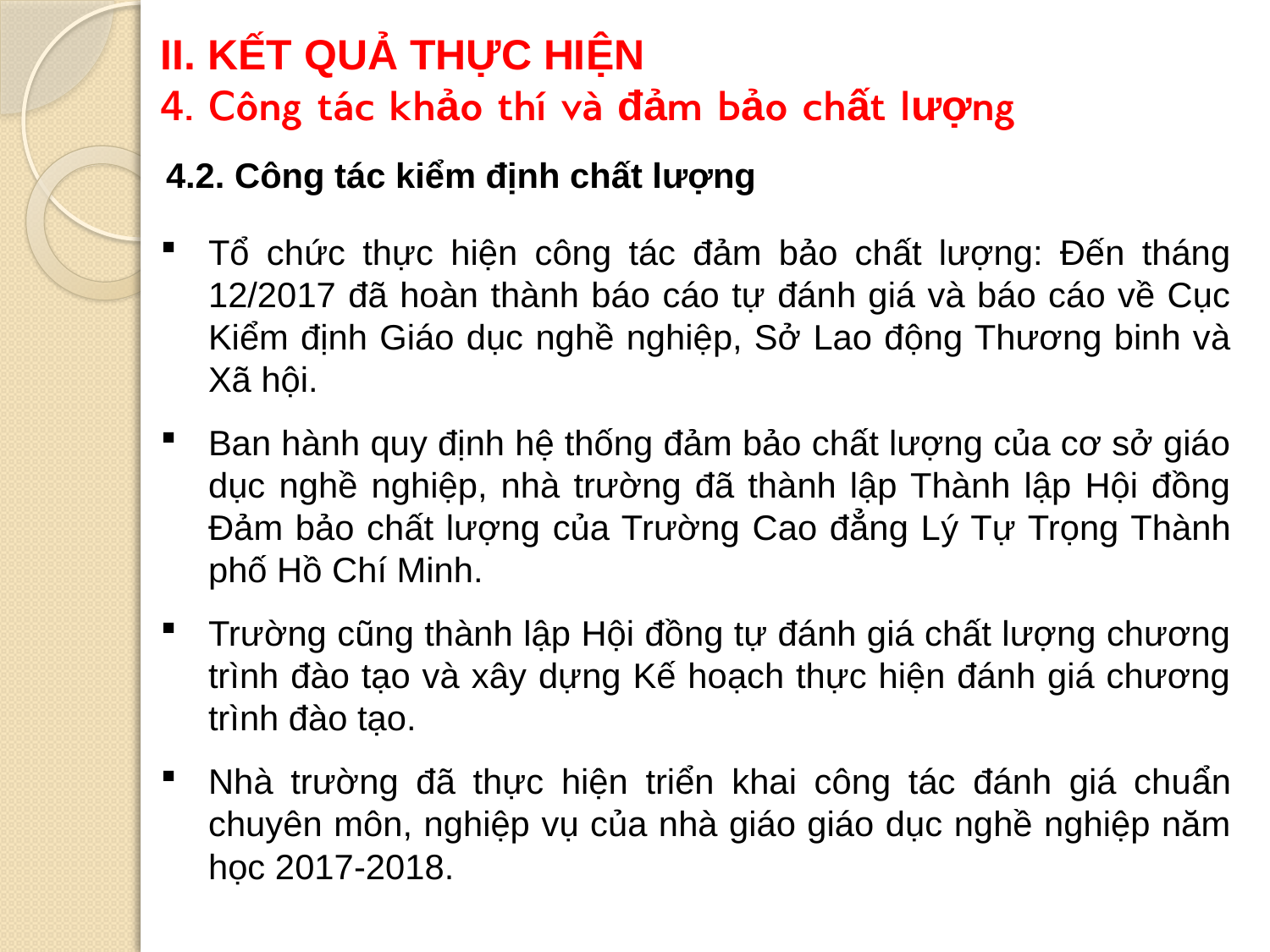

II. KẾT QUẢ THỰC HIỆN
4. Công tác khảo thí và đảm bảo chất lượng
4.2. Công tác kiểm định chất lượng
Tổ chức thực hiện công tác đảm bảo chất lượng: Đến tháng 12/2017 đã hoàn thành báo cáo tự đánh giá và báo cáo về Cục Kiểm định Giáo dục nghề nghiệp, Sở Lao động Thương binh và Xã hội.
Ban hành quy định hệ thống đảm bảo chất lượng của cơ sở giáo dục nghề nghiệp, nhà trường đã thành lập Thành lập Hội đồng Đảm bảo chất lượng của Trường Cao đẳng Lý Tự Trọng Thành phố Hồ Chí Minh.
Trường cũng thành lập Hội đồng tự đánh giá chất lượng chương trình đào tạo và xây dựng Kế hoạch thực hiện đánh giá chương trình đào tạo.
Nhà trường đã thực hiện triển khai công tác đánh giá chuẩn chuyên môn, nghiệp vụ của nhà giáo giáo dục nghề nghiệp năm học 2017-2018.